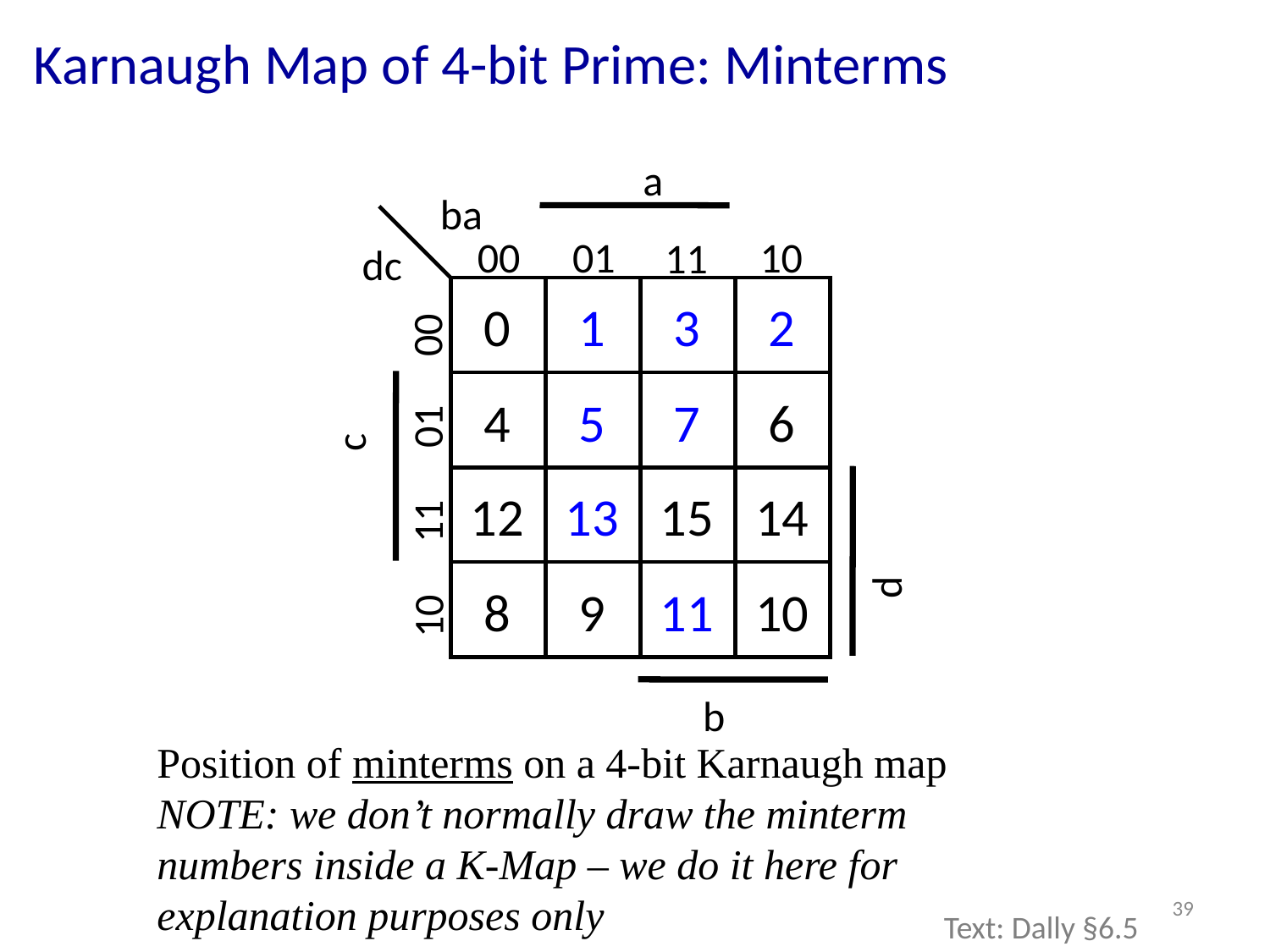

Karnaugh Map of 4-bit Prime: Minterms
a

ba

10
00
01
11
dc

0
1
3
2
00

4
5
7
6
01
c

12
13
15
14
11
d

8
9
11
10
10

b
Position of minterms on a 4-bit Karnaugh map
NOTE: we don’t normally draw the minterm
numbers inside a K-Map – we do it here for
explanation purposes only
39
Text: Dally §6.5